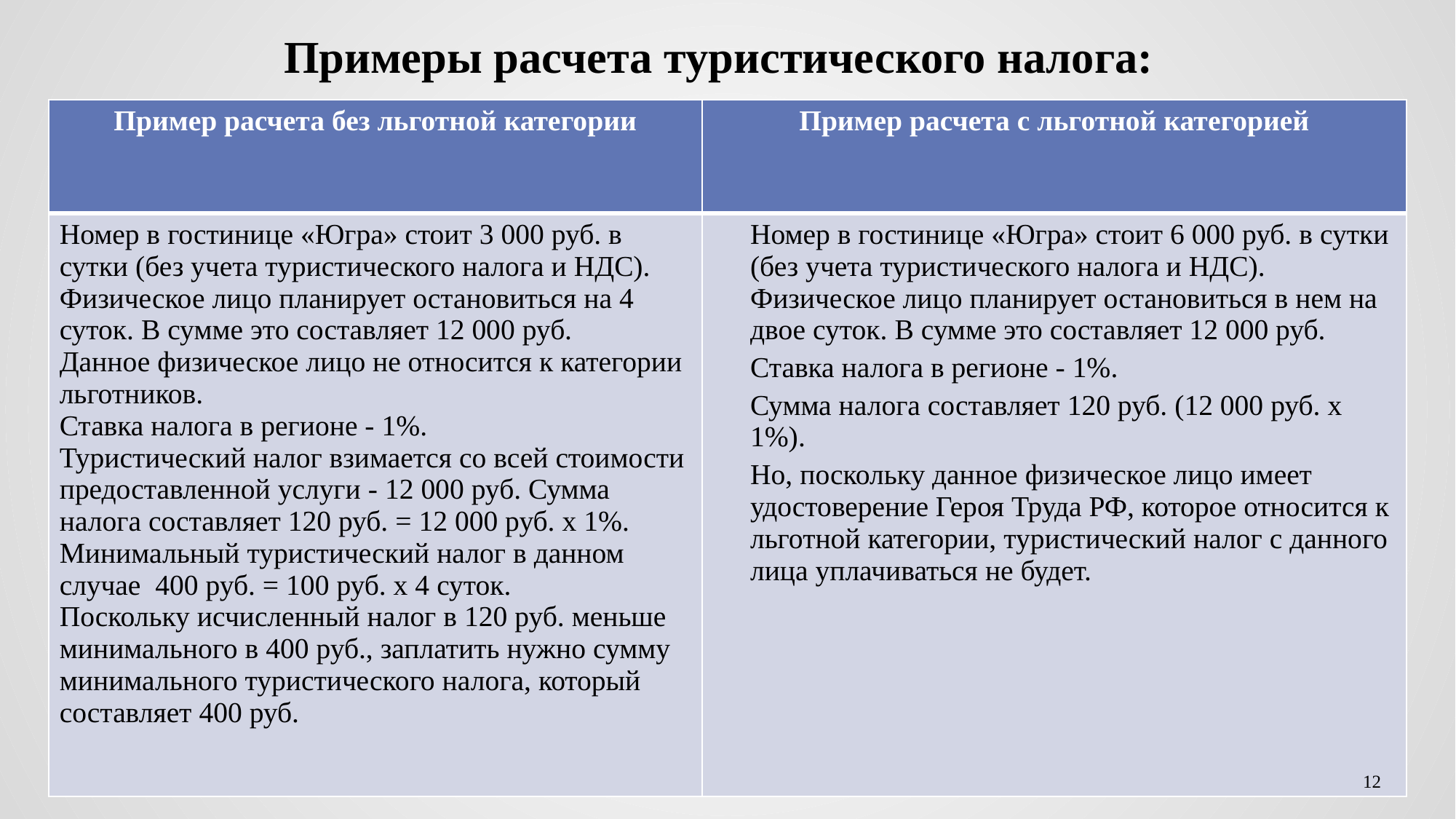

Примеры расчета туристического налога:
| Пример расчета без льготной категории | Пример расчета с льготной категорией |
| --- | --- |
| Номер в гостинице «Югра» стоит 3 000 руб. в сутки (без учета туристического налога и НДС). Физическое лицо планирует остановиться на 4 суток. В сумме это составляет 12 000 руб. Данное физическое лицо не относится к категории льготников. Ставка налога в регионе - 1%. Туристический налог взимается со всей стоимости предоставленной услуги - 12 000 руб. Сумма налога составляет 120 руб. = 12 000 руб. x 1%. Минимальный туристический налог в данном случае 400 руб. = 100 руб. x 4 суток. Поскольку исчисленный налог в 120 руб. меньше минимального в 400 руб., заплатить нужно сумму минимального туристического налога, который составляет 400 руб. | Номер в гостинице «Югра» стоит 6 000 руб. в сутки (без учета туристического налога и НДС). Физическое лицо планирует остановиться в нем на двое суток. В сумме это составляет 12 000 руб. Ставка налога в регионе - 1%. Сумма налога составляет 120 руб. (12 000 руб. x 1%). Но, поскольку данное физическое лицо имеет удостоверение Героя Труда РФ, которое относится к льготной категории, туристический налог с данного лица уплачиваться не будет. |
12